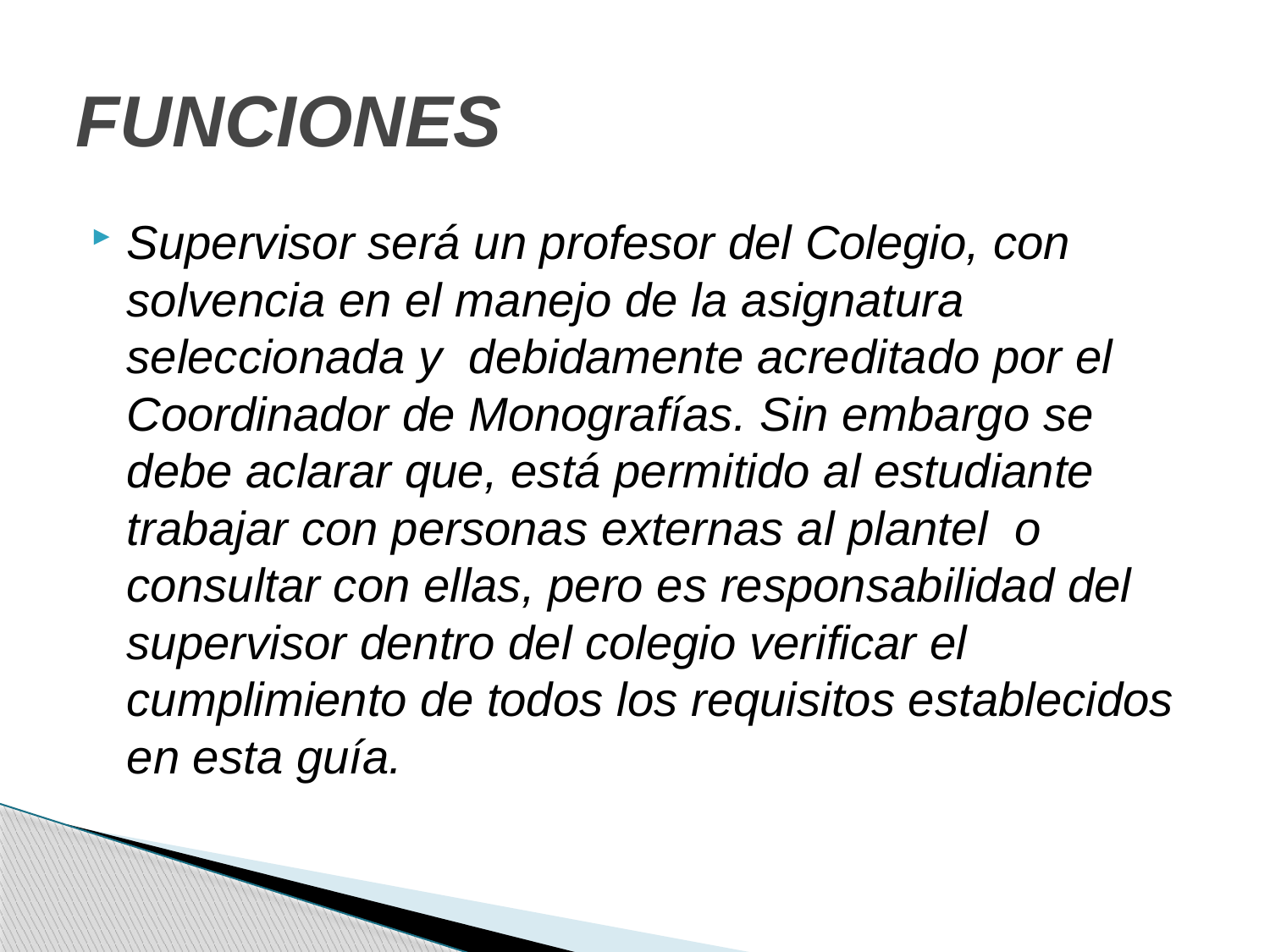

# FUNCIONES
Supervisor será un profesor del Colegio, con solvencia en el manejo de la asignatura seleccionada y  debidamente acreditado por el Coordinador de Monografías. Sin embargo se debe aclarar que, está permitido al estudiante trabajar con personas externas al plantel  o consultar con ellas, pero es responsabilidad del supervisor dentro del colegio verificar el cumplimiento de todos los requisitos establecidos en esta guía.